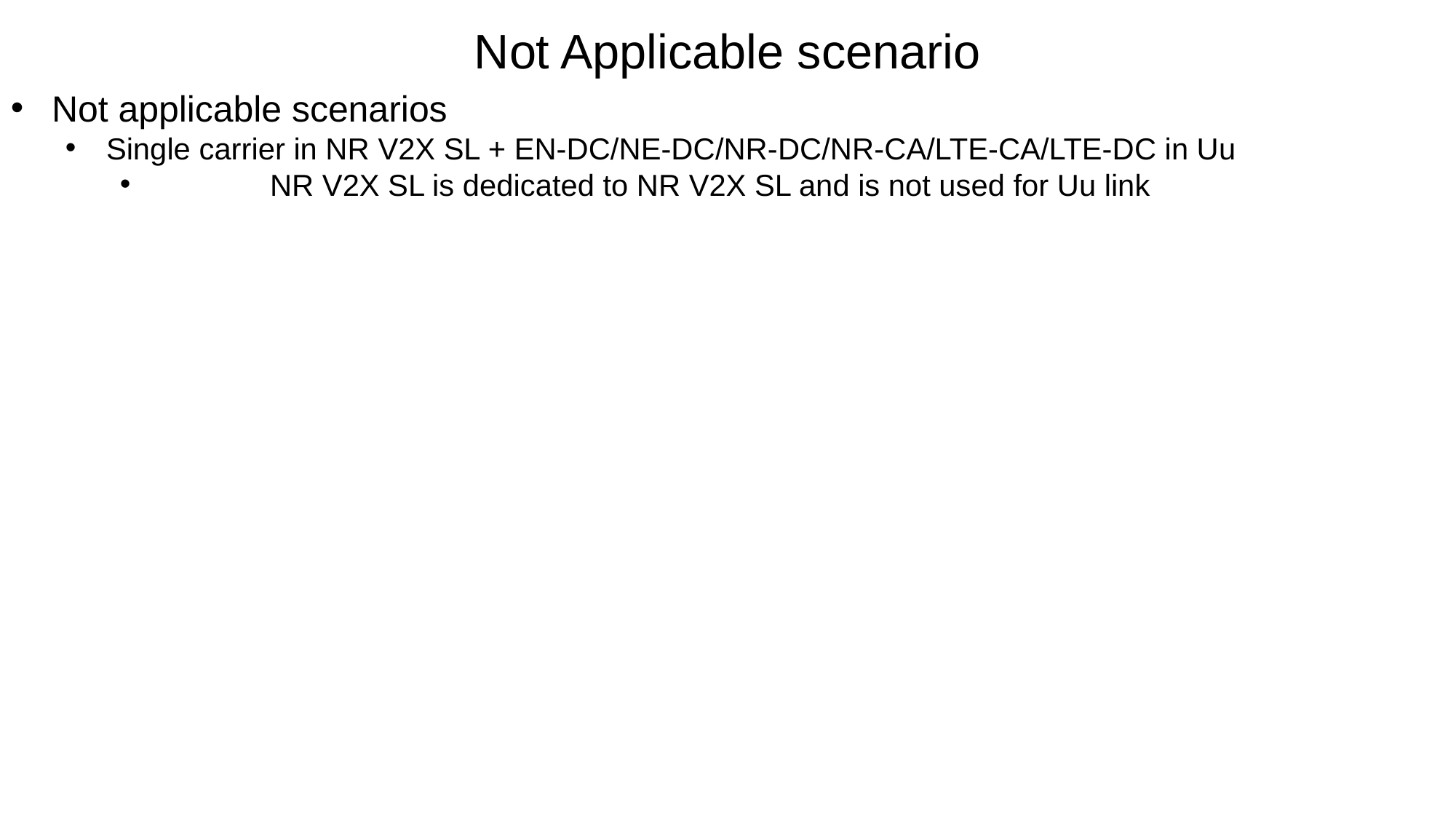

Not Applicable scenario
Not applicable scenarios
Single carrier in NR V2X SL + EN-DC/NE-DC/NR-DC/NR-CA/LTE-CA/LTE-DC in Uu
	NR V2X SL is dedicated to NR V2X SL and is not used for Uu link